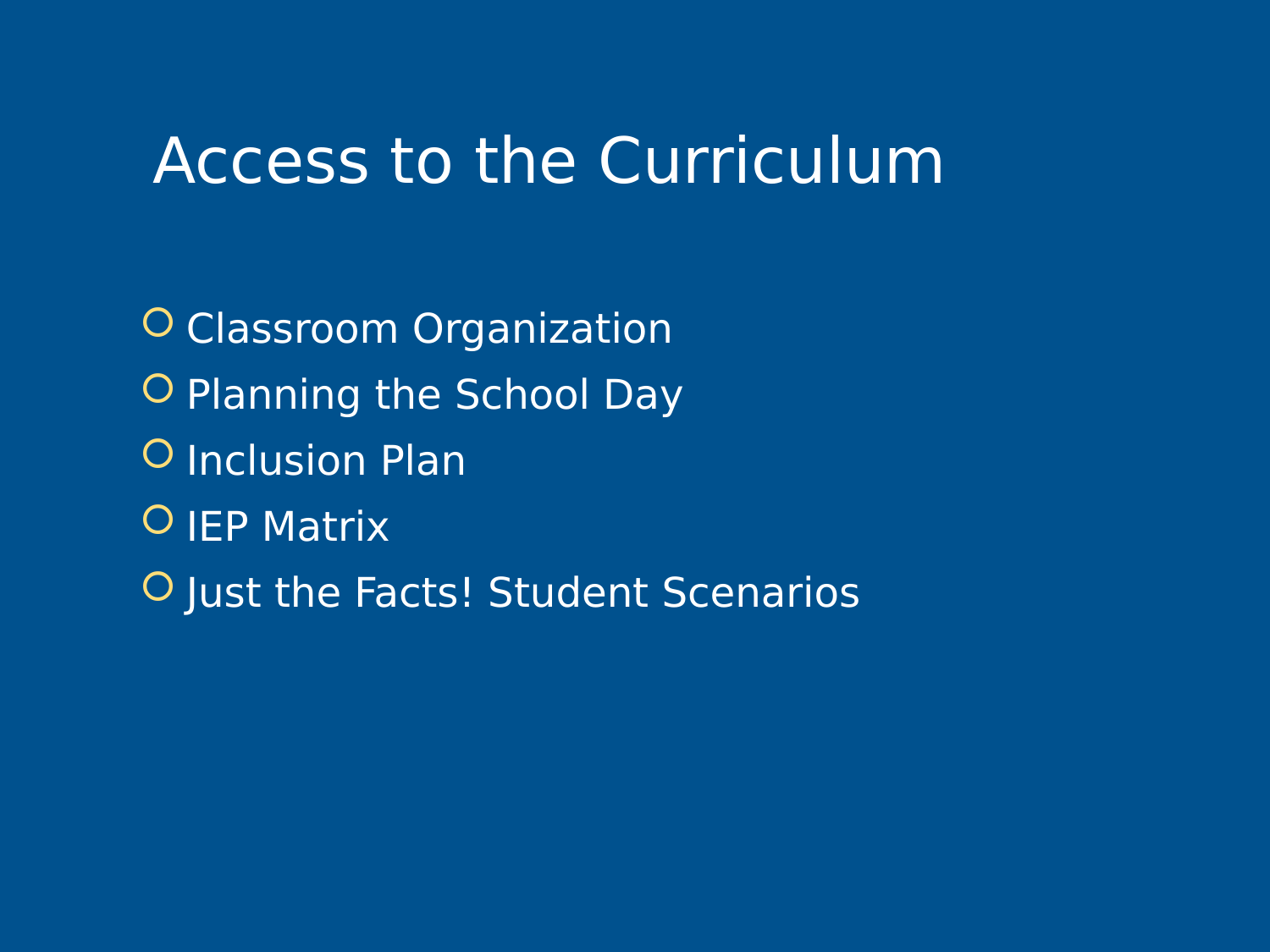

# Access to the Curriculum
Classroom Organization
Planning the School Day
Inclusion Plan
IEP Matrix
Just the Facts! Student Scenarios